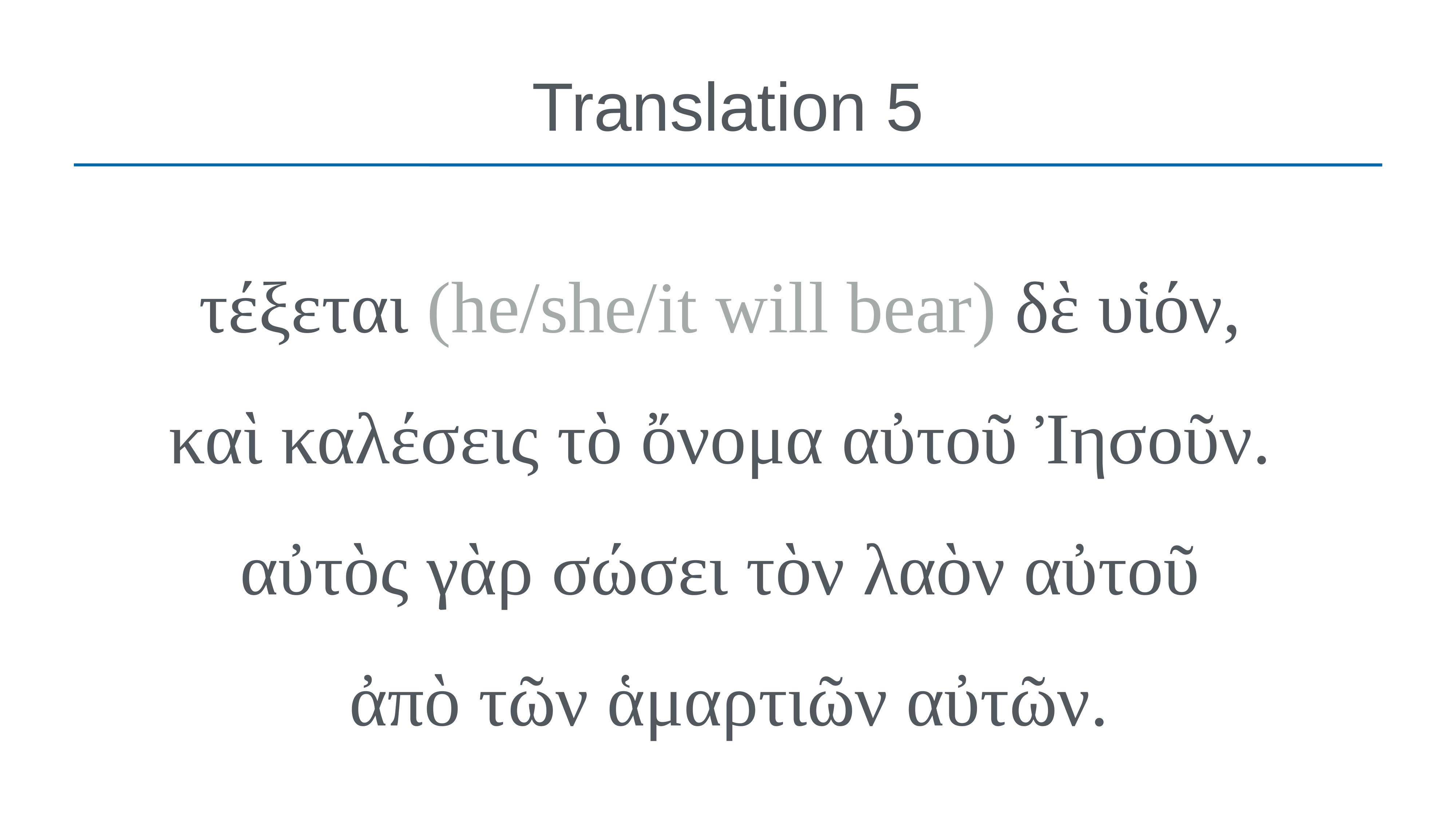

# Translation 5
τέξεται (he/she/it will bear) δὲ υἱόν,
καὶ καλέσεις τὸ ὄνομα αὐτοῦ Ἰησοῦν.
αὐτὸς γὰρ σώσει τὸν λαὸν αὐτοῦ
ἀπὸ τῶν ἁμαρτιῶν αὐτῶν.